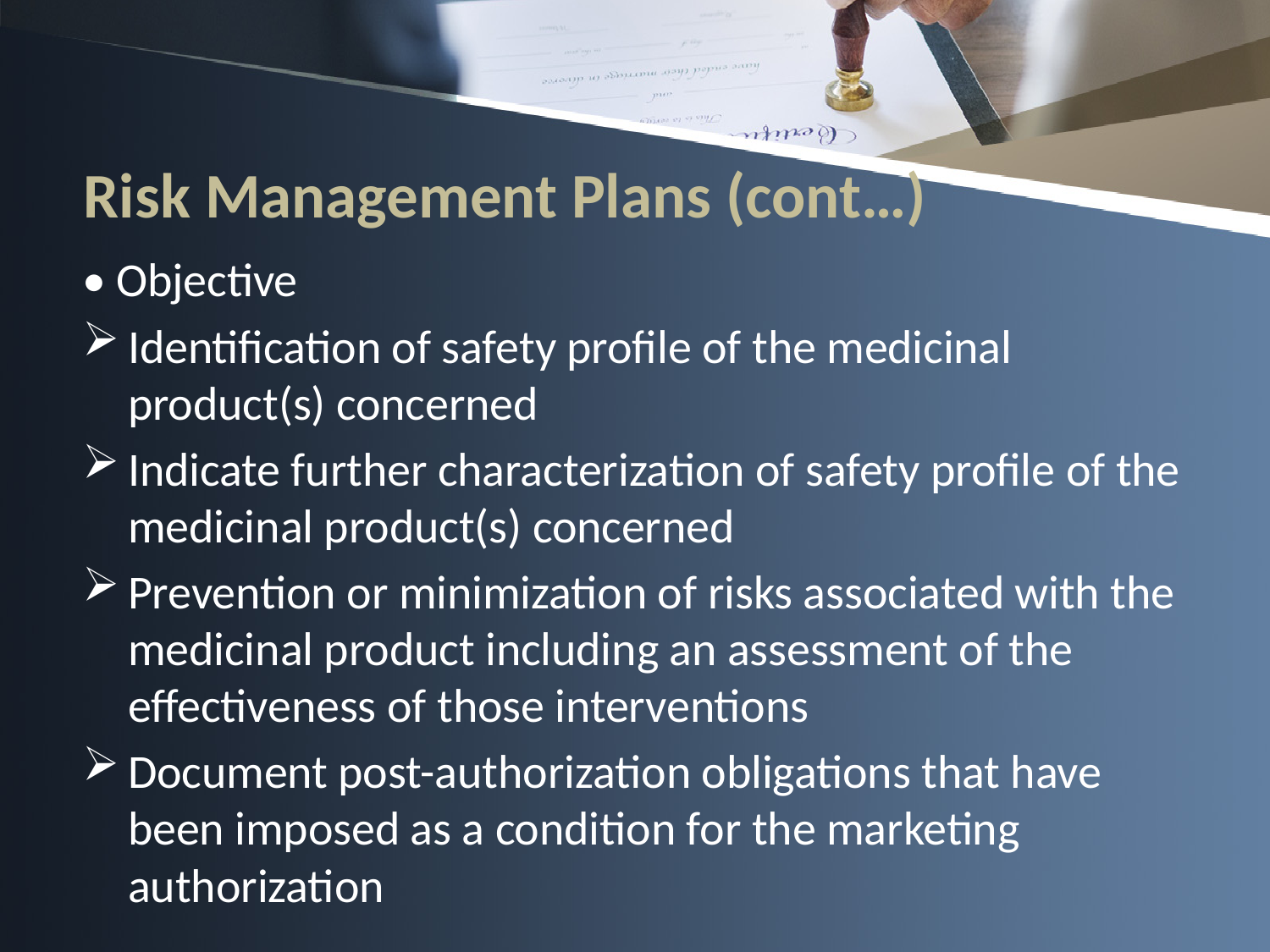

# Risk Management Plans (cont…)
• Objective
Identification of safety profile of the medicinal product(s) concerned
Indicate further characterization of safety profile of the medicinal product(s) concerned
Prevention or minimization of risks associated with the medicinal product including an assessment of the effectiveness of those interventions
Document post-authorization obligations that have been imposed as a condition for the marketing authorization